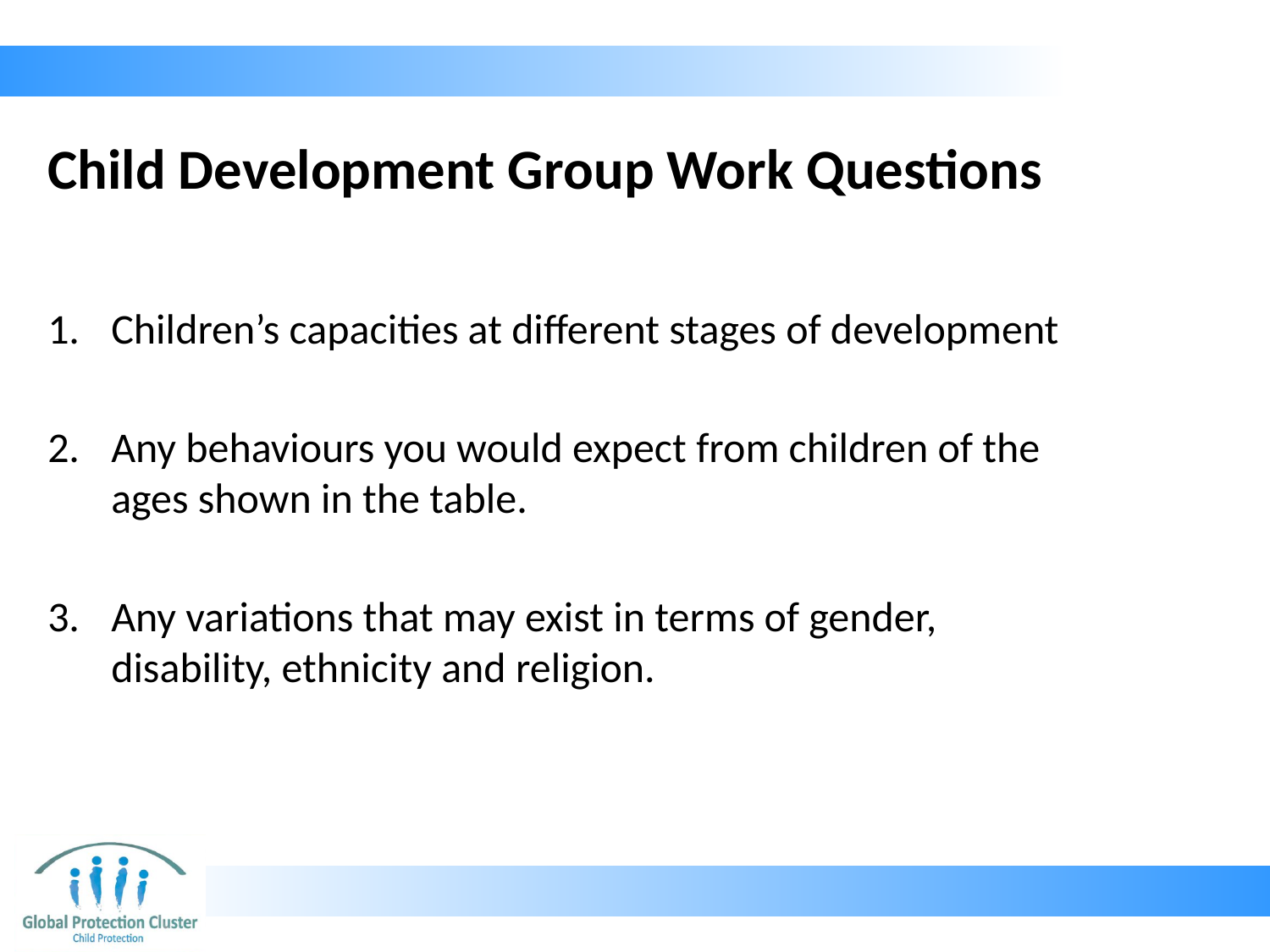

# Child Development Group Work Questions

Children’s capacities at different stages of development

Any behaviours you would expect from children of the ages shown in the table.

Any variations that may exist in terms of gender, disability, ethnicity and religion.